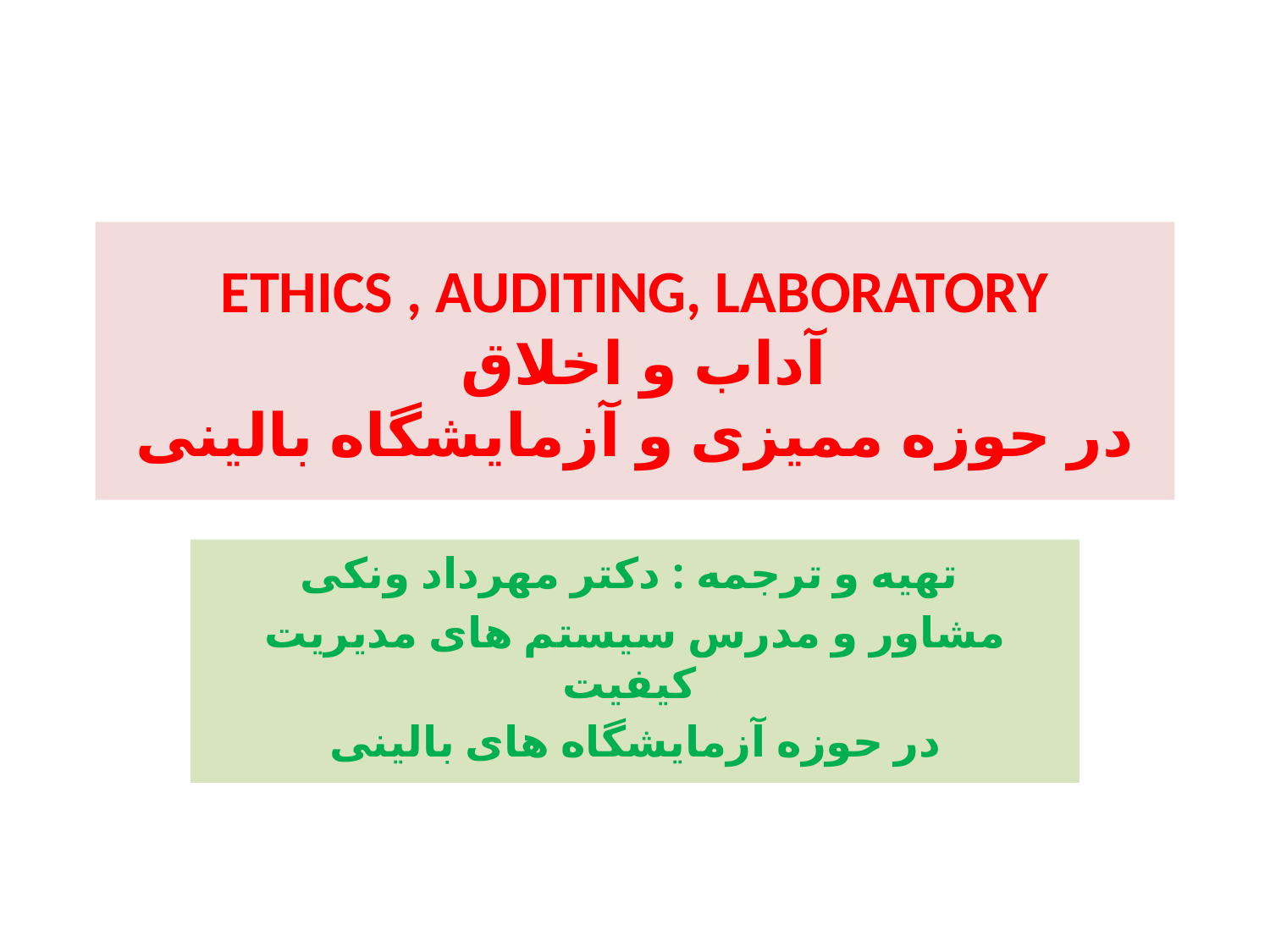

# ETHICS , AUDITING, LABORATORY آداب و اخلاق در حوزه ممیزی و آزمایشگاه بالینی
تهیه و ترجمه : دکتر مهرداد ونکی
مشاور و مدرس سیستم های مدیریت کیفیت
در حوزه آزمایشگاه های بالینی